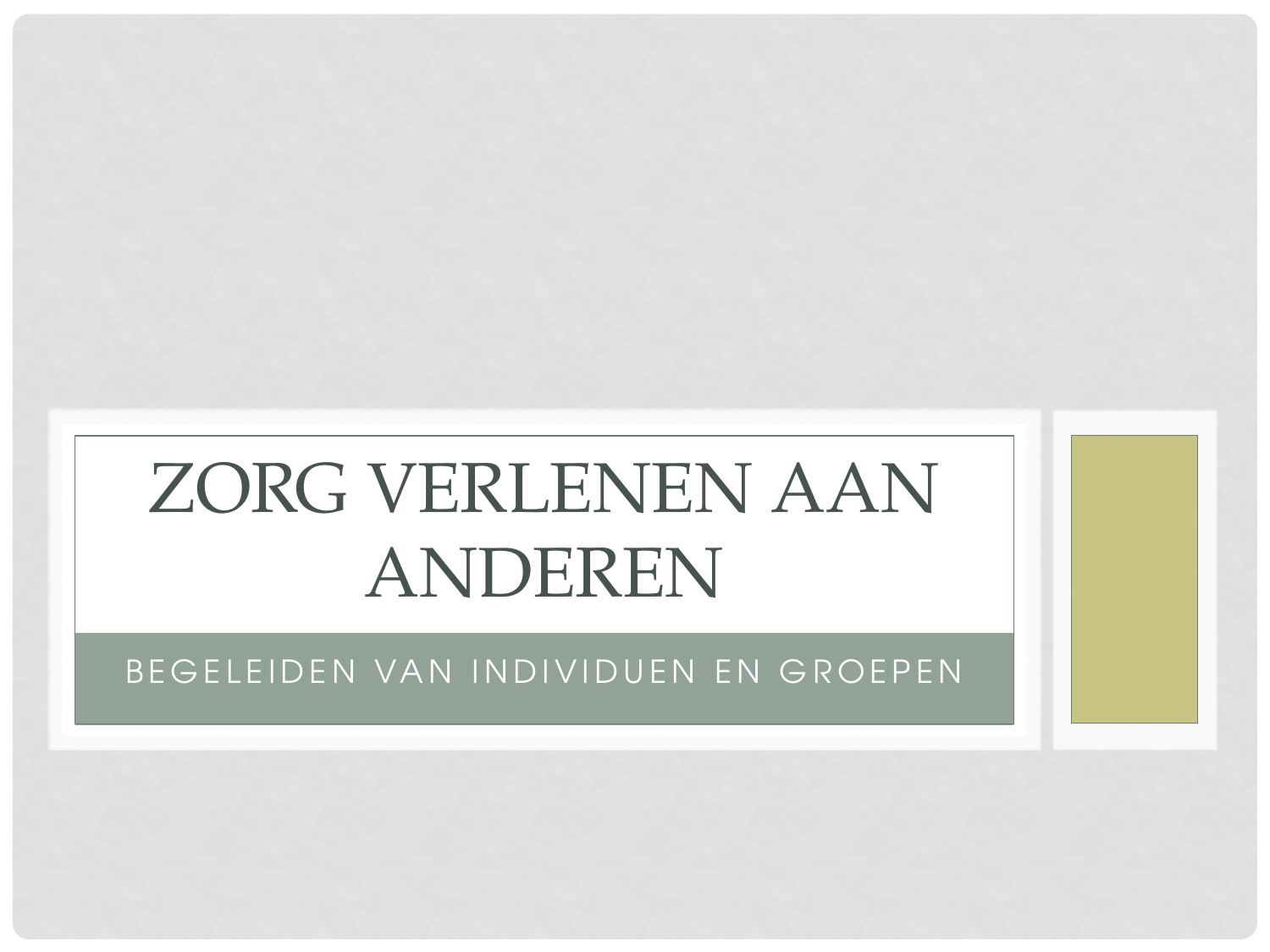

# Zorg verlenen aan anderen
Begeleiden van individuen en groepen